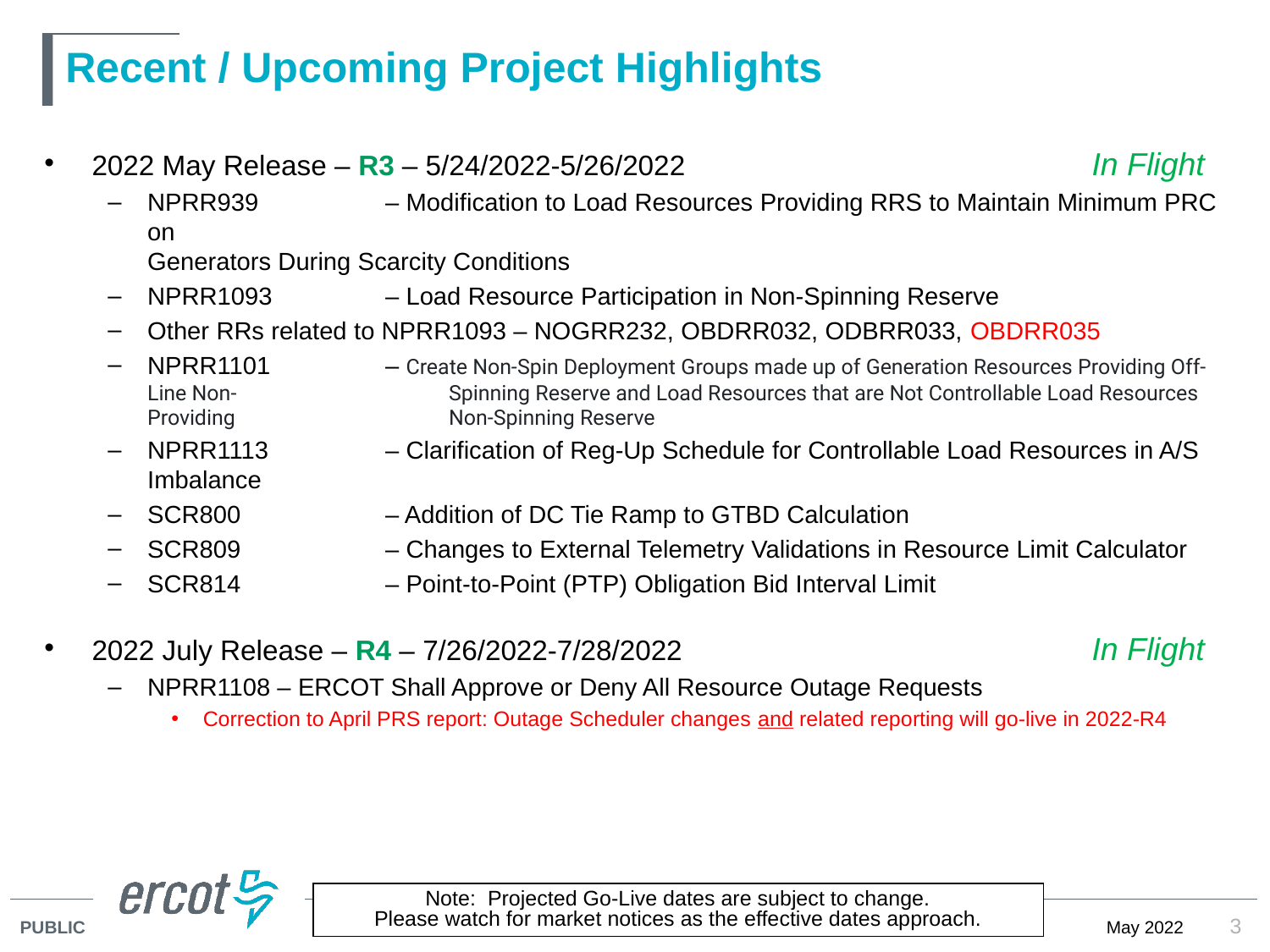

# Recent / Upcoming Project Highlights
2022 May Release – R3 – 5/24/2022-5/26/2022	In Flight
NPRR939 	– Modification to Load Resources Providing RRS to Maintain Minimum PRC on 			Generators During Scarcity Conditions
NPRR1093 	– Load Resource Participation in Non-Spinning Reserve
Other RRs related to NPRR1093 – NOGRR232, OBDRR032, ODBRR033, OBDRR035
NPRR1101	– Create Non-Spin Deployment Groups made up of Generation Resources Providing Off-Line Non-		Spinning Reserve and Load Resources that are Not Controllable Load Resources Providing 		Non-Spinning Reserve
NPRR1113	– Clarification of Reg-Up Schedule for Controllable Load Resources in A/S Imbalance
SCR800 	– Addition of DC Tie Ramp to GTBD Calculation
SCR809 	– Changes to External Telemetry Validations in Resource Limit Calculator
SCR814	– Point-to-Point (PTP) Obligation Bid Interval Limit

2022 July Release – R4 – 7/26/2022-7/28/2022	In Flight
NPRR1108 – ERCOT Shall Approve or Deny All Resource Outage Requests
Correction to April PRS report: Outage Scheduler changes and related reporting will go-live in 2022-R4
Note:  Projected Go-Live dates are subject to change.
Please watch for market notices as the effective dates approach.
3